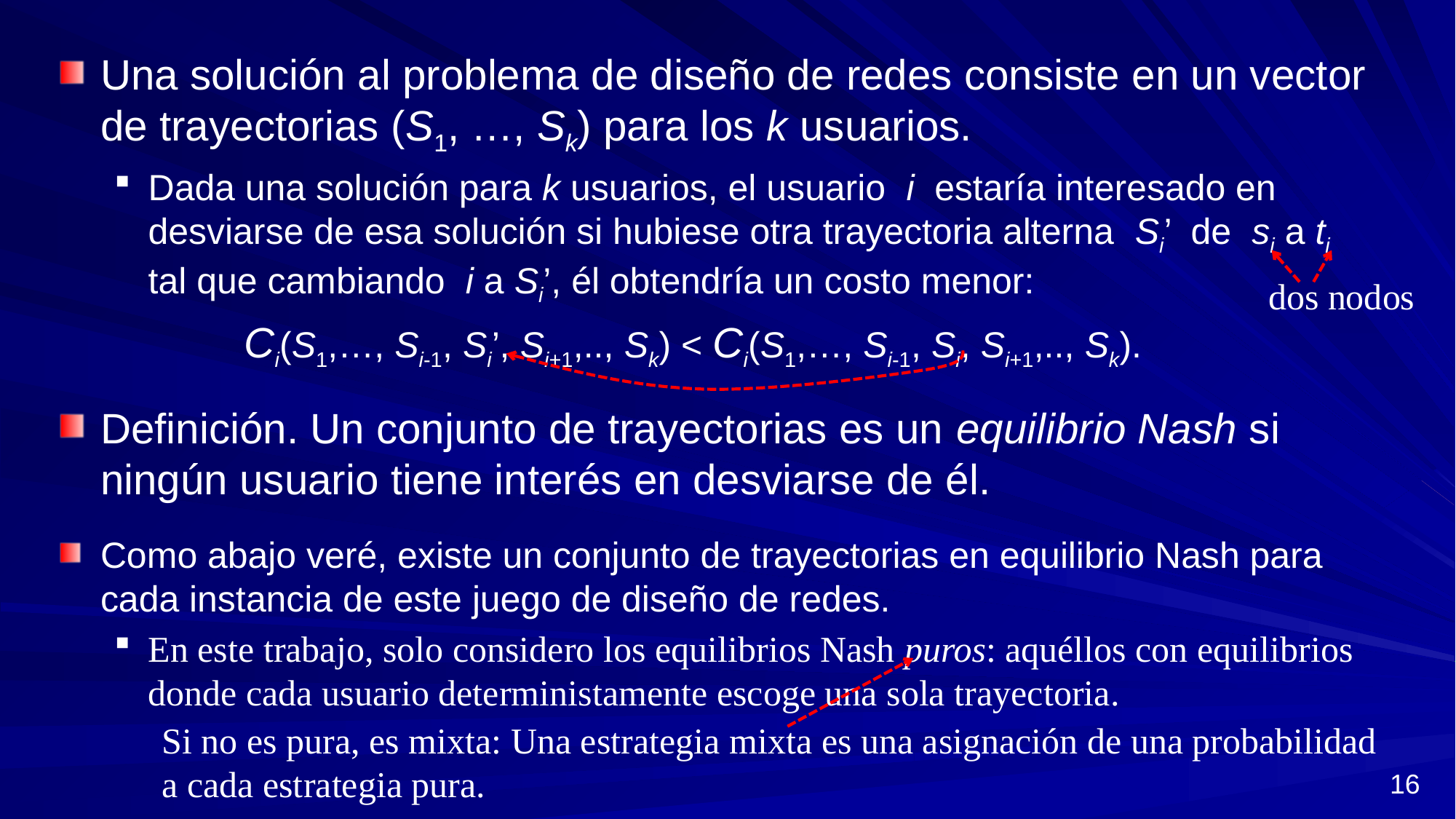

Una solución al problema de diseño de redes consiste en un vector de trayectorias (S1, …, Sk) para los k usuarios.
Dada una solución para k usuarios, el usuario  i  estaría interesado en desviarse de esa solución si hubiese otra trayectoria alterna  Si’  de  si a ti  tal que cambiando  i a Si’, él obtendría un costo menor:
           Ci(S1,…, Si-1, Si’, Si+1,.., Sk) < Ci(S1,…, Si-1, Si, Si+1,.., Sk).

Definición. Un conjunto de trayectorias es un equilibrio Nash si ningún usuario tiene interés en desviarse de él.

Como abajo veré, existe un conjunto de trayectorias en equilibrio Nash para cada instancia de este juego de diseño de redes.
En este trabajo, solo considero los equilibrios Nash puros: aquéllos con equilibrios donde cada usuario deterministamente escoge una sola trayectoria.

dos nodos

Si no es pura, es mixta: Una estrategia mixta es una asignación de una probabilidad a cada estrategia pura.
16